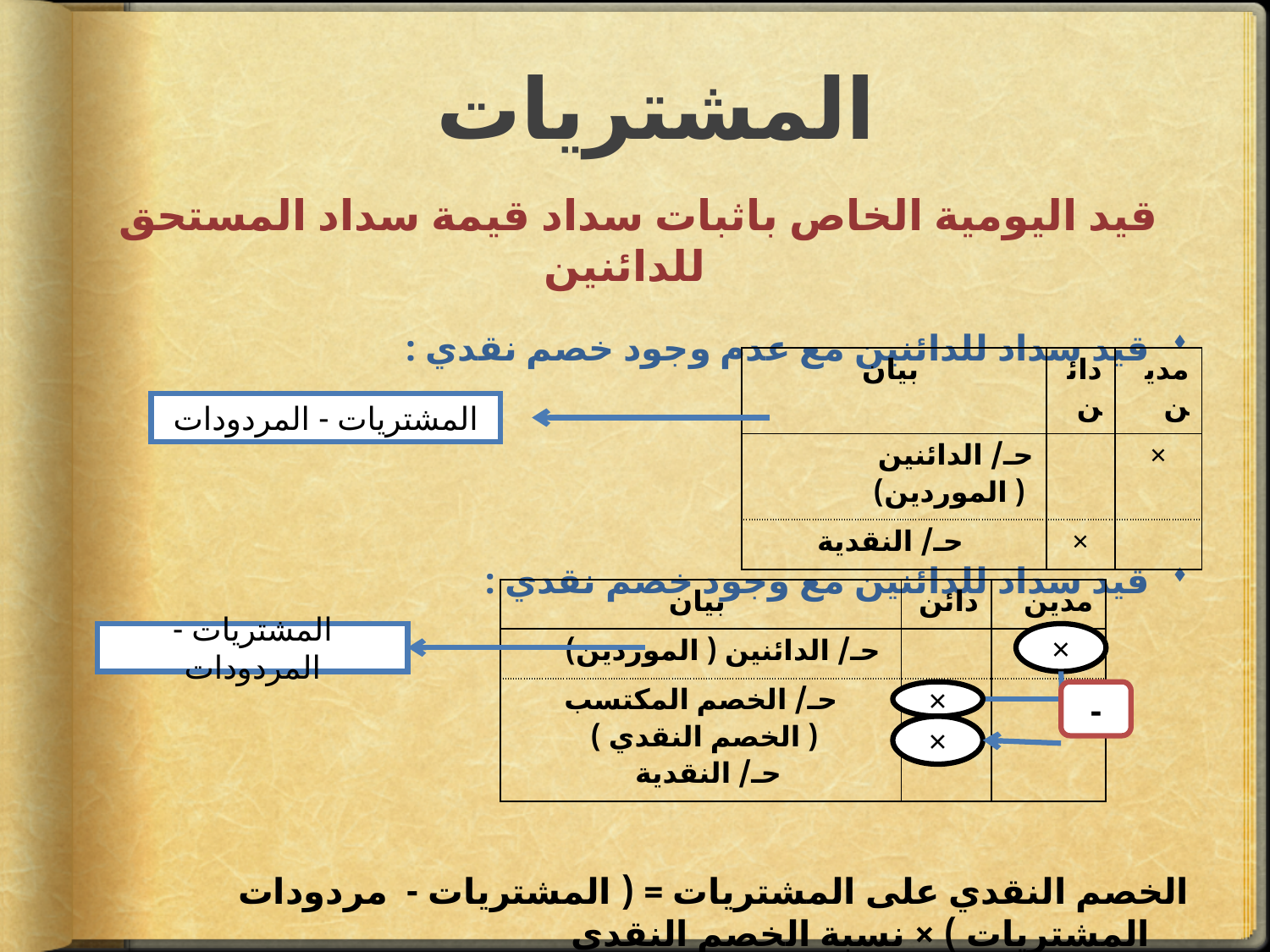

# المشتريات
قيد اليومية الخاص باثبات سداد قيمة سداد المستحق للدائنين
قيد سداد للدائنين مع عدم وجود خصم نقدي :

قيد سداد للدائنين مع وجود خصم نقدي :

الخصم النقدي على المشتريات = ( المشتريات -  مردودات المشتريات ) × نسبة الخصم النقدي
| بيان | دائن | مدين |
| --- | --- | --- |
| حـ/ الدائنين ( الموردين) |  | × |
| حـ/ النقدية | × |  |
المشتريات - المردودات
| بيان | دائن | مدين |
| --- | --- | --- |
| حـ/ الدائنين ( الموردين) |  |  |
| حـ/ الخصم المكتسب ( الخصم النقدي ) حـ/ النقدية |  |  |
المشتريات - المردودات
×
×
-
×